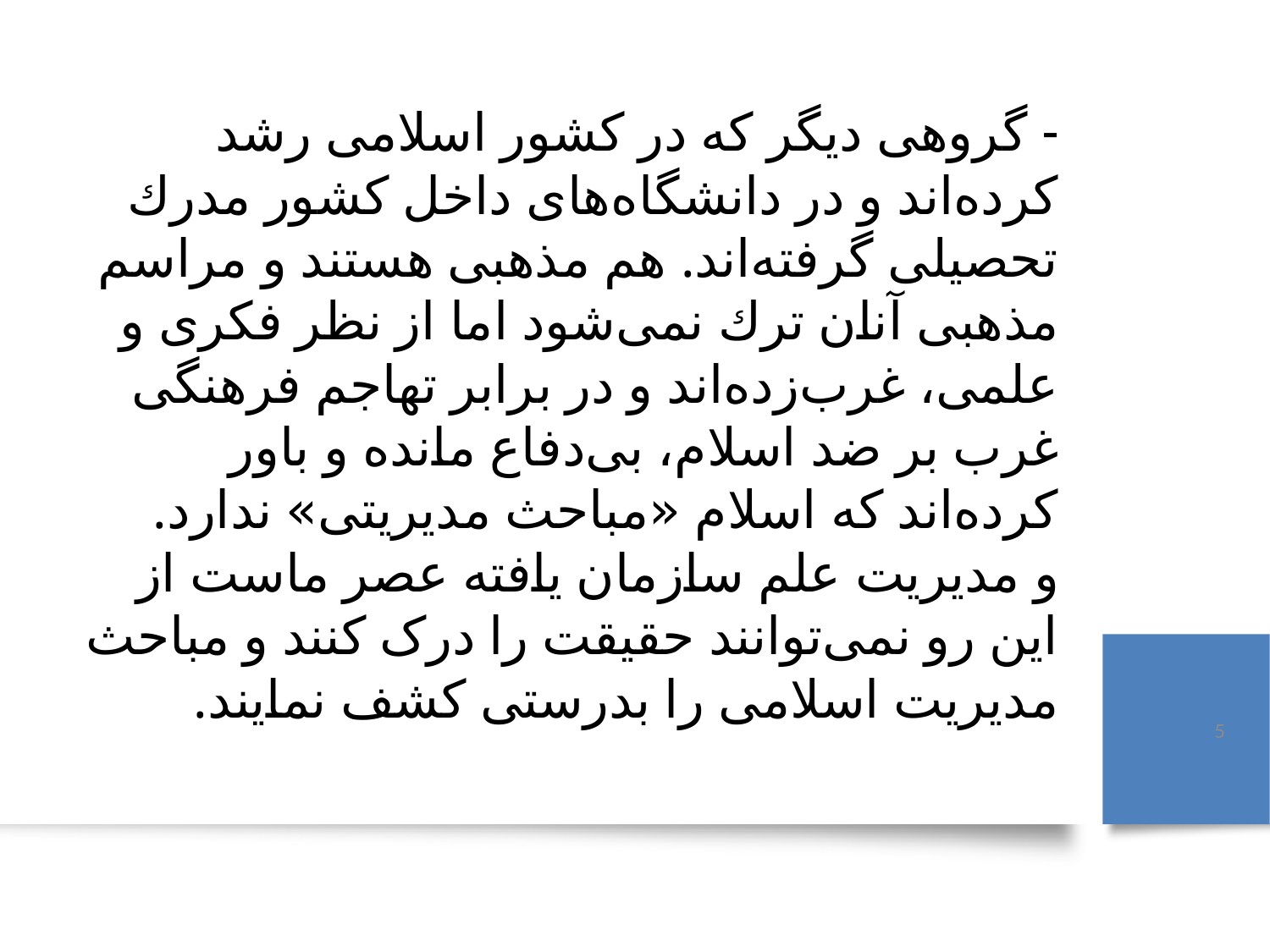

# - گروهی دیگر كه در كشور اسلامی رشد كرده‌اند و در دانشگاه‌های داخل کشور مدرك تحصیلی گرفته‌اند. هم مذهبی هستند و مراسم مذهبی آنان ترك نمی‌شود اما از نظر فكری و علمی، غرب‌زد‌ه‌اند و در برابر تهاجم فرهنگی غرب بر ضد اسلام، بی‌دفاع مانده و باور كرده‌اند كه اسلام «مباحث مدیریتی» ندارد. و مدیریت علم سازمان یافته عصر ماست از این رو نمی‌توانند حقیقت را درک کنند و مباحث مدیریت اسلامی را بدرستی كشف نمایند.

5